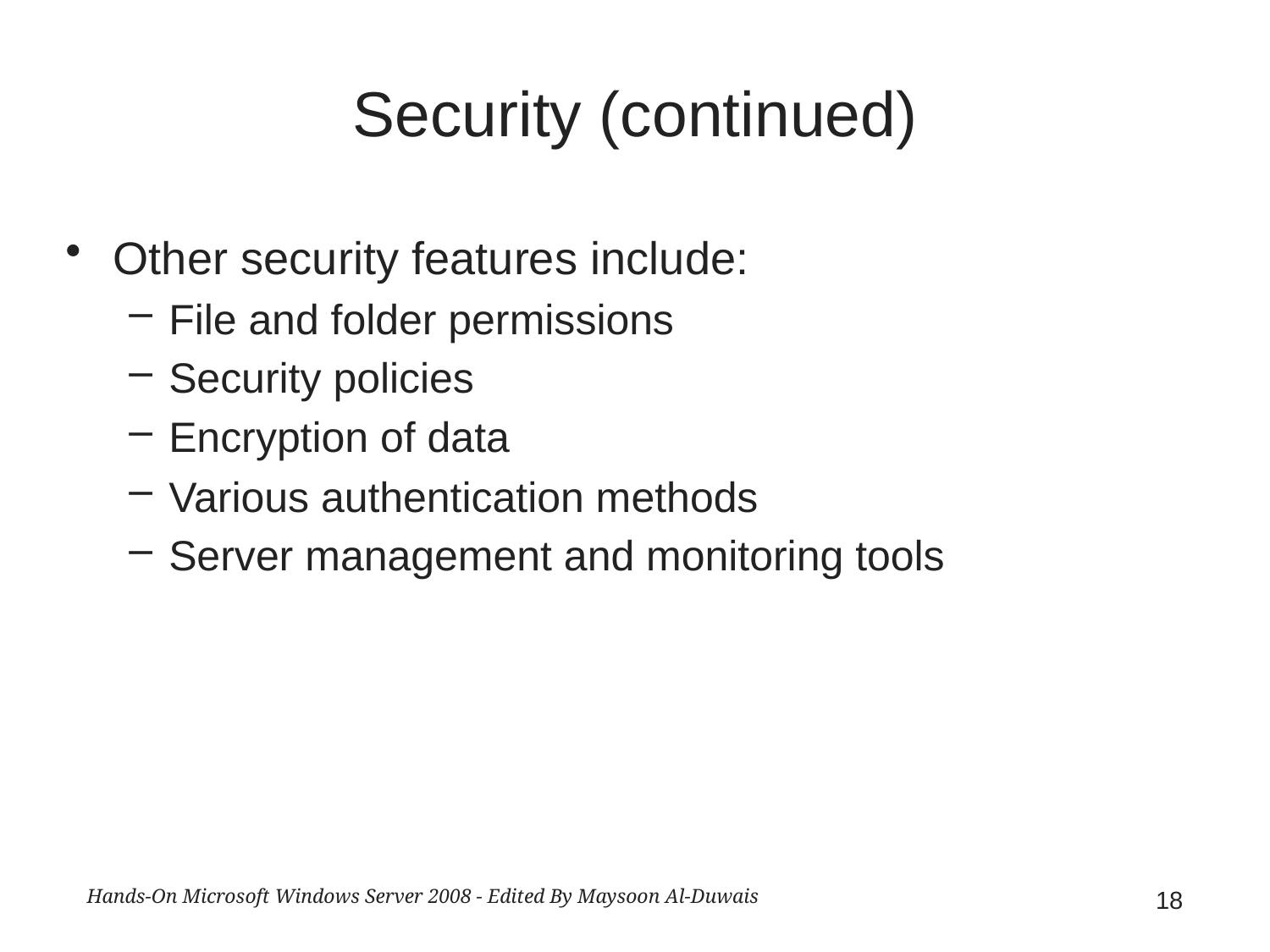

# Security (continued)
Other security features include:
File and folder permissions
Security policies
Encryption of data
Various authentication methods
Server management and monitoring tools
Hands-On Microsoft Windows Server 2008 - Edited By Maysoon Al-Duwais
18